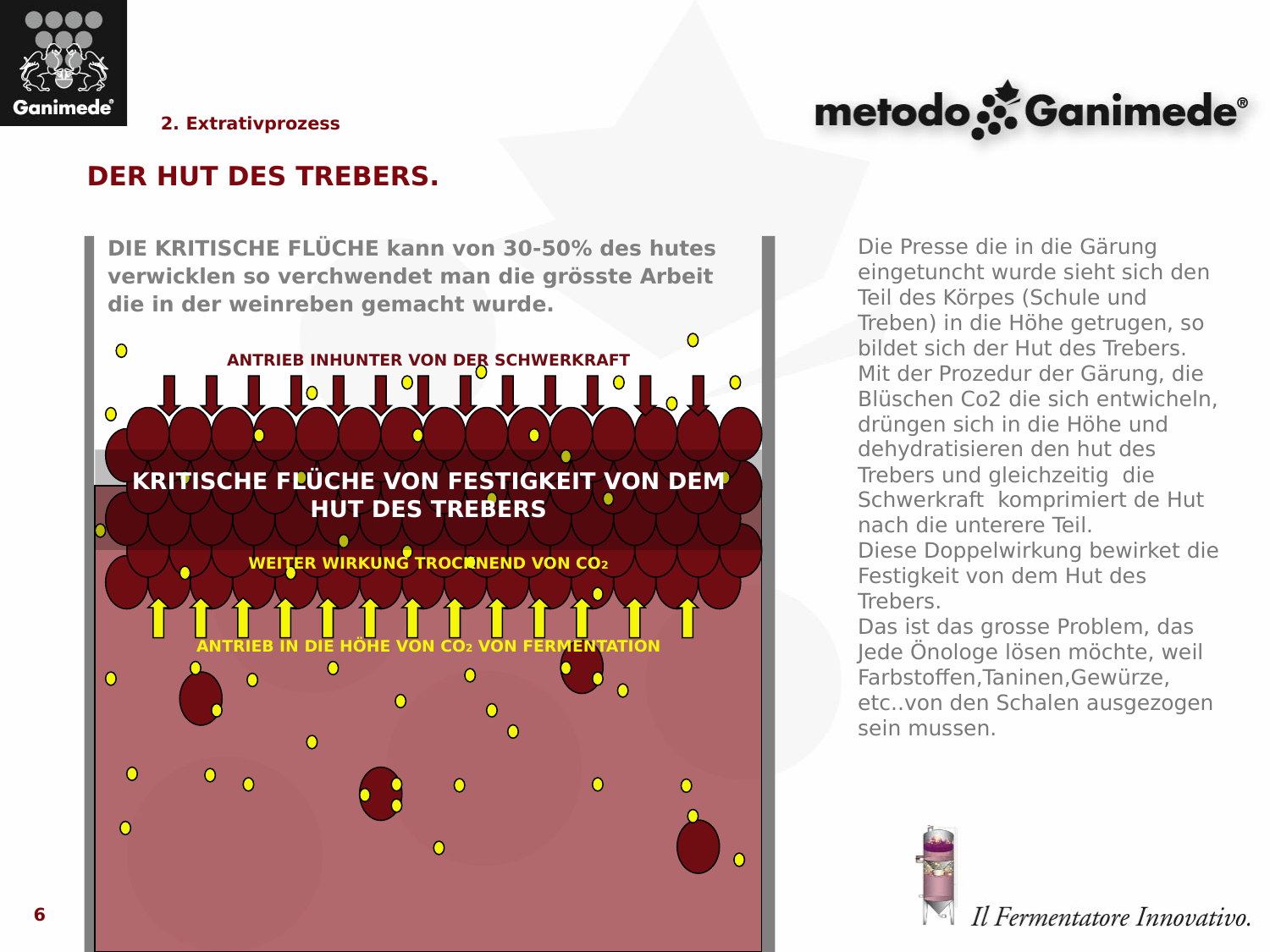

2. Extrativprozess
Der Hut des Trebers.

DIE KRITISCHE FLÜCHE kann von 30-50% des hutes verwicklen so verchwendet man die grösste Arbeit die in der weinreben gemacht wurde.

# Die Presse die in die Gärung eingetuncht wurde sieht sich den Teil des Körpes (Schule und Treben) in die Höhe getrugen, so bildet sich der Hut des Trebers. Mit der Prozedur der Gärung, die Blüschen Co2 die sich entwicheln, drüngen sich in die Höhe und dehydratisieren den hut des Trebers und gleichzeitig  die Schwerkraft  komprimiert de Hut nach die unterere Teil. Diese Doppelwirkung bewirket die Festigkeit von dem Hut des Trebers. Das ist das grosse Problem, das Jede Önologe lösen möchte, weil Farbstoffen,Taninen,Gewürze, etc..von den Schalen ausgezogen sein mussen.

ANTRIEB INHUNTER VON DER SCHWERKRAFT

kritische Flüche von Festigkeit von dem Hut des Trebers

WEITER WIRKUNG TROCKNEND VON CO2

Antrieb in die Höhe von CO2 von Fermentation

6